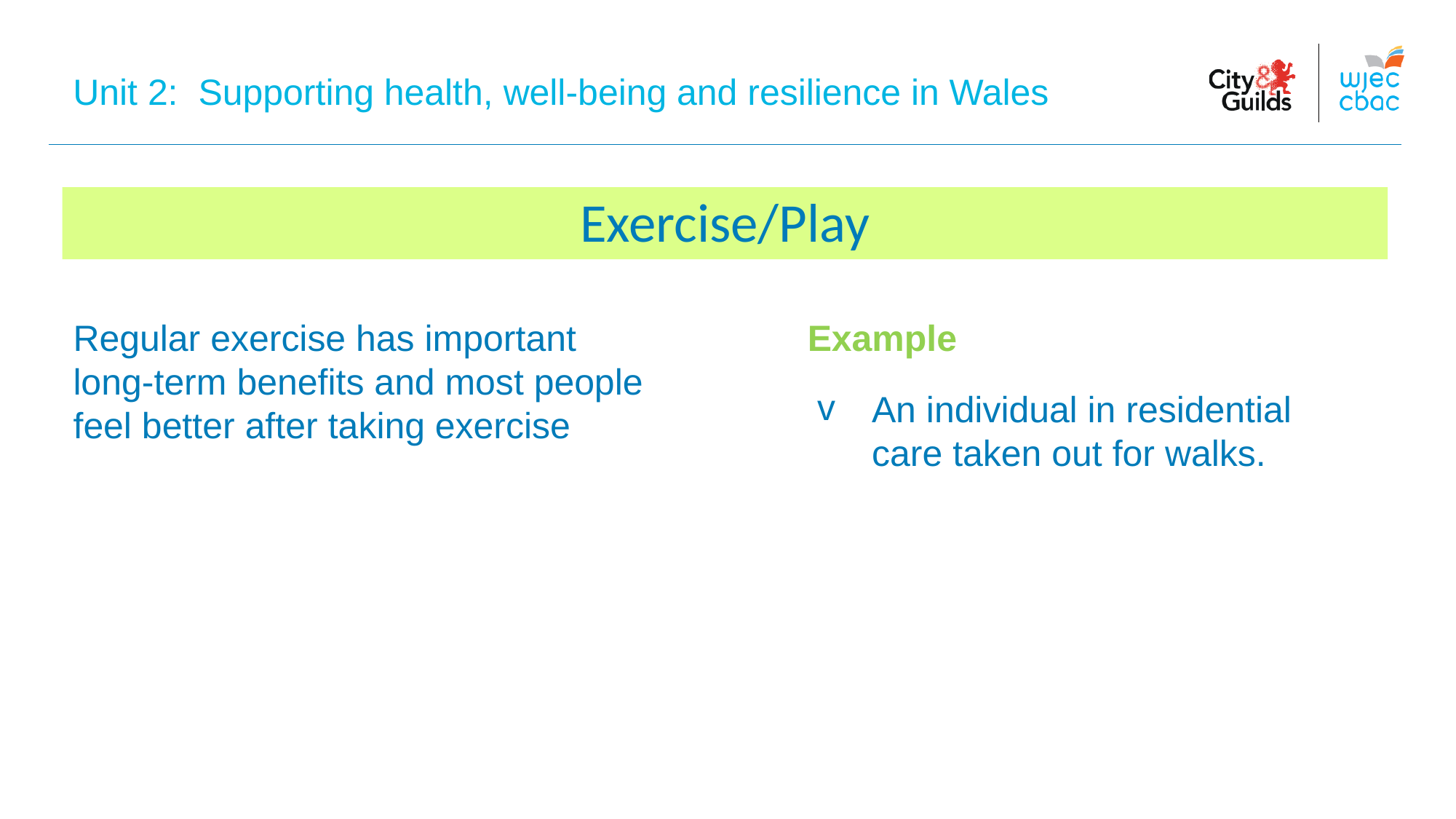

Unit 2:  Supporting health, well-being and resilience in Wales
# Exercise/Play
Example
An individual in residential care taken out for walks.

Regular exercise has important long-term benefits and most people feel better after taking exercise